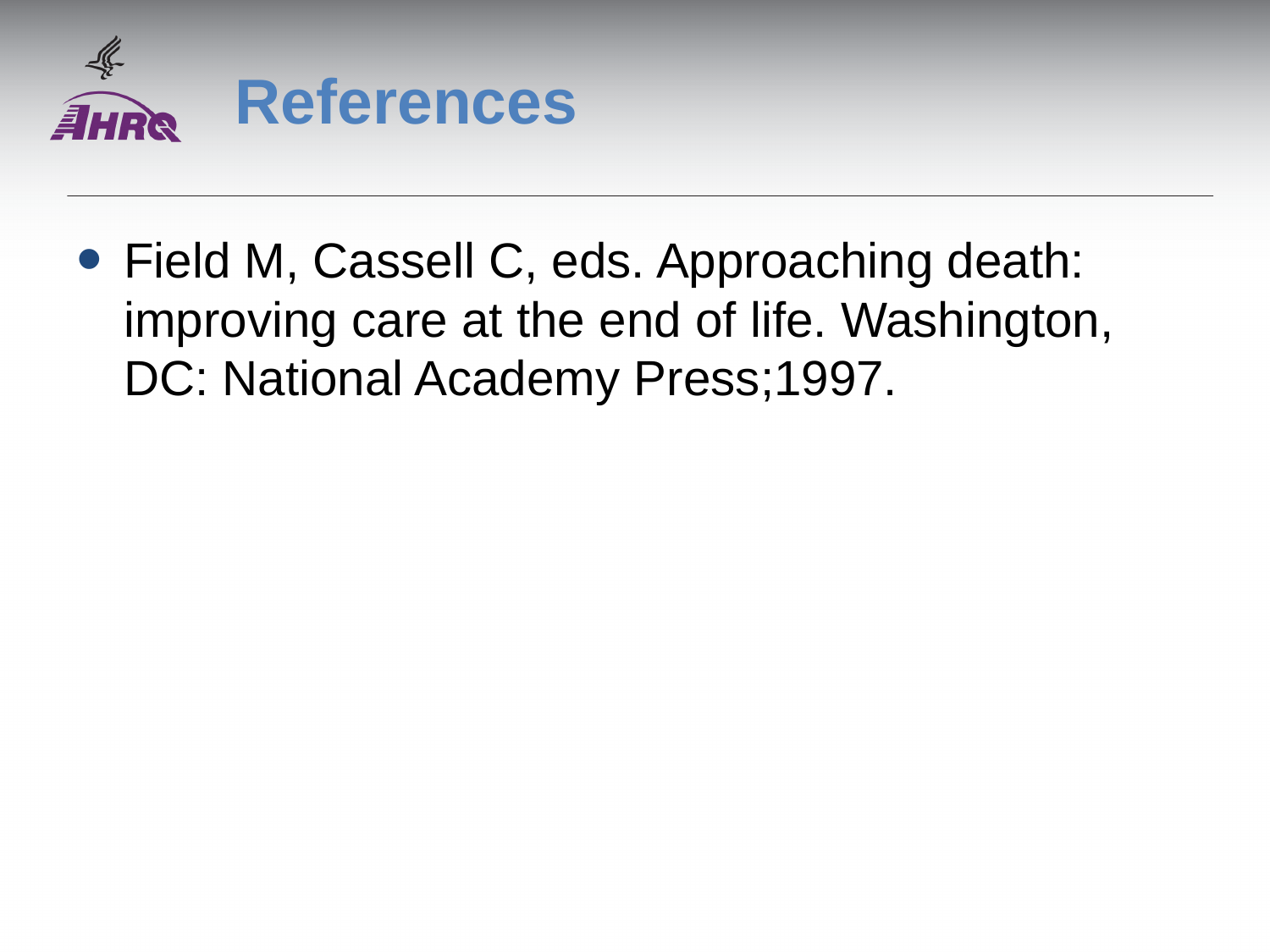

# References
Field M, Cassell C, eds. Approaching death: improving care at the end of life. Washington, DC: National Academy Press;1997.